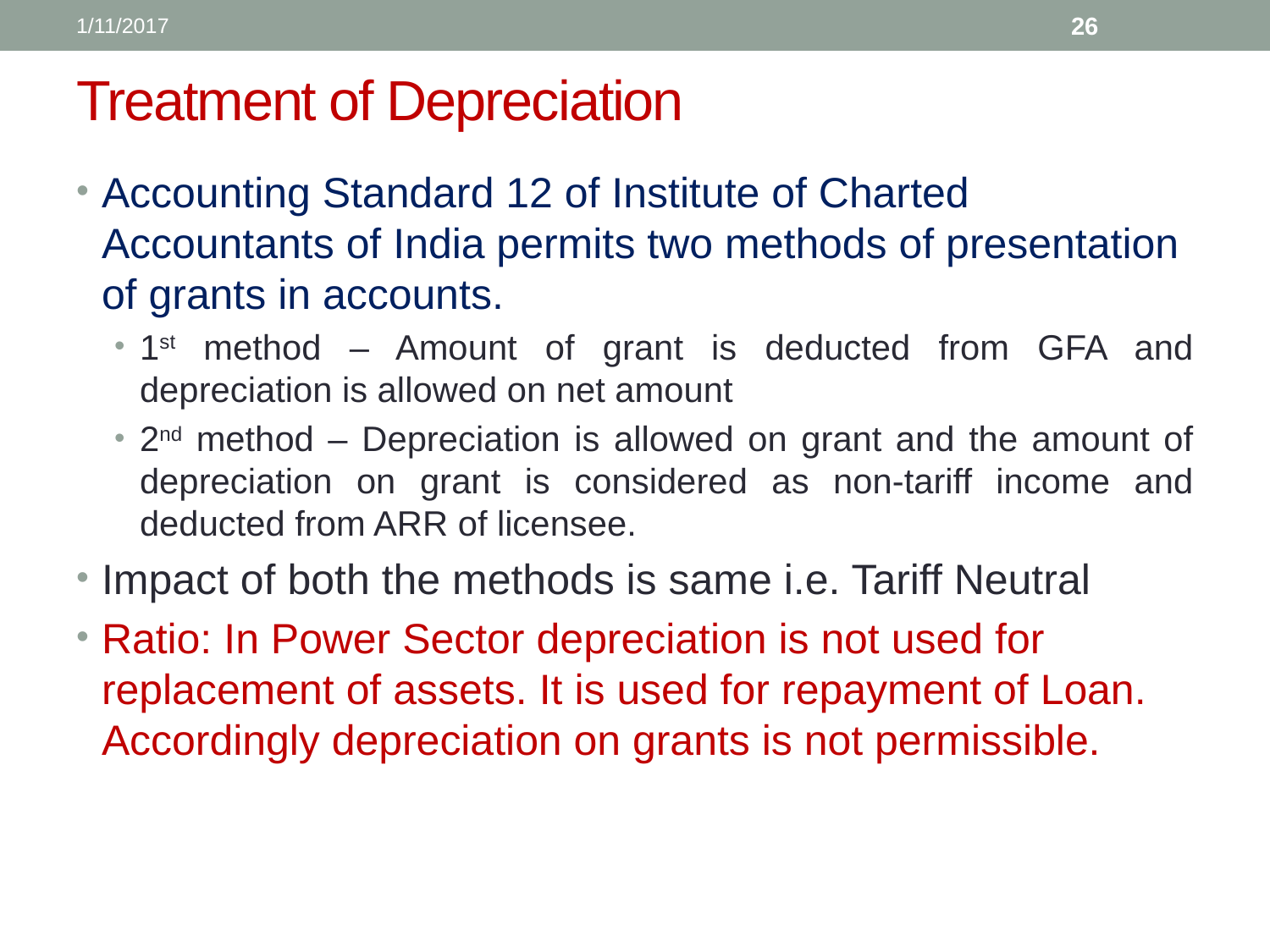

1/11/2017
26
# Treatment of Depreciation
Accounting Standard 12 of Institute of Charted Accountants of India permits two methods of presentation of grants in accounts.
1st method – Amount of grant is deducted from GFA and depreciation is allowed on net amount
2nd method – Depreciation is allowed on grant and the amount of depreciation on grant is considered as non-tariff income and deducted from ARR of licensee.
Impact of both the methods is same i.e. Tariff Neutral
Ratio: In Power Sector depreciation is not used for replacement of assets. It is used for repayment of Loan. Accordingly depreciation on grants is not permissible.